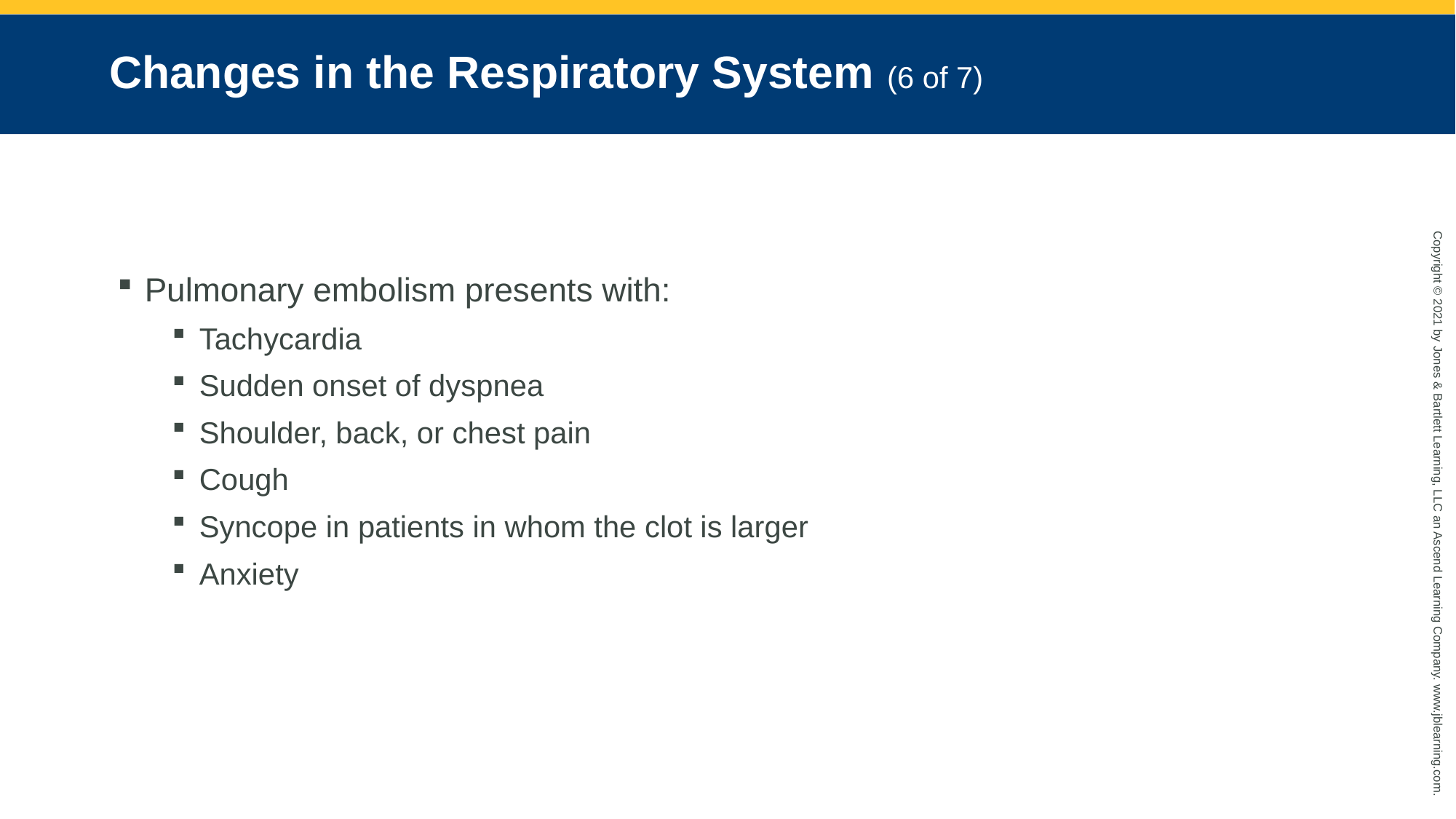

# Changes in the Respiratory System (6 of 7)
Pulmonary embolism presents with:
Tachycardia
Sudden onset of dyspnea
Shoulder, back, or chest pain
Cough
Syncope in patients in whom the clot is larger
Anxiety